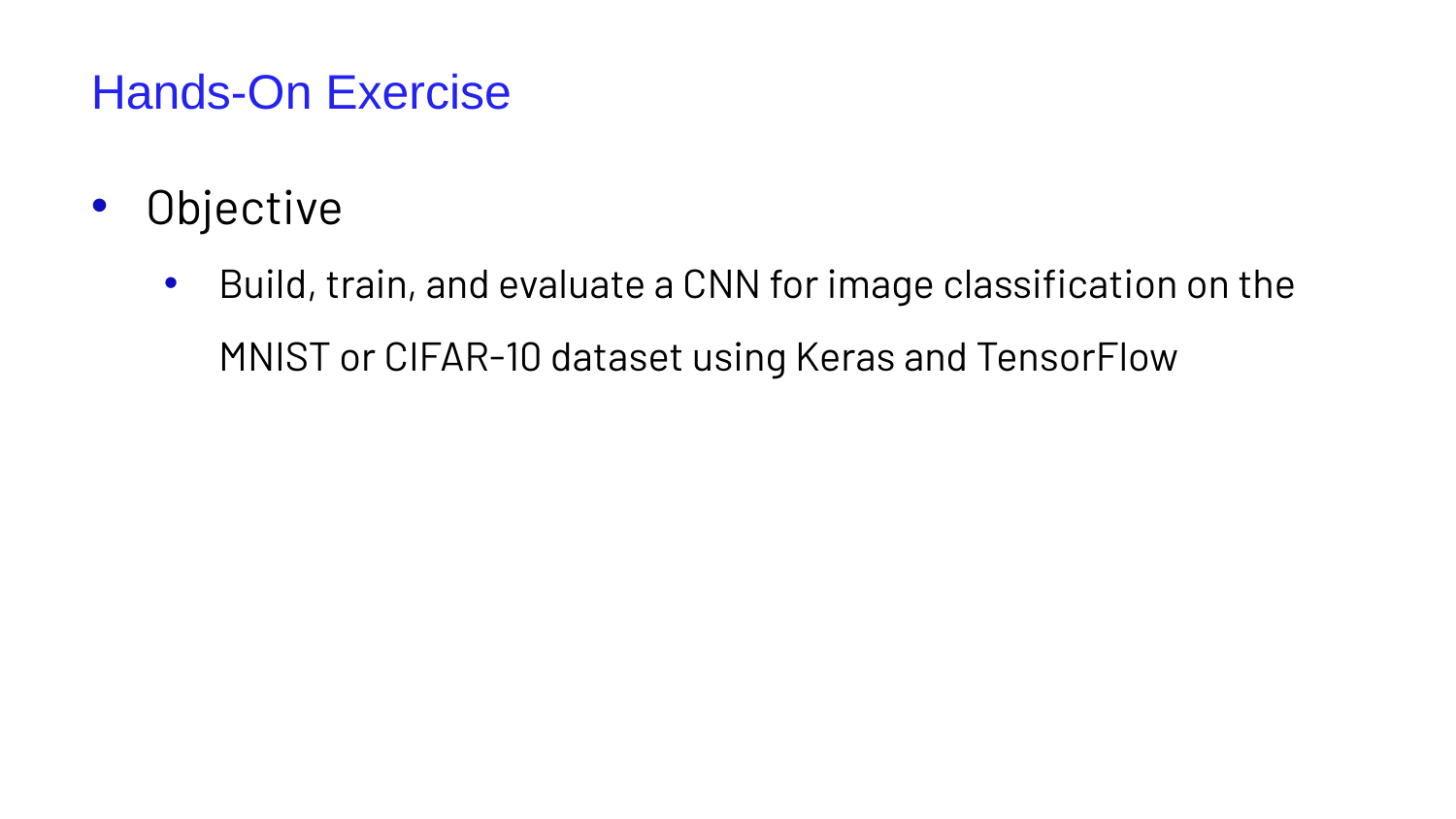

Hands-On Exercise
Objective
Build, train, and evaluate a CNN for image classification on the MNIST or CIFAR-10 dataset using Keras and TensorFlow